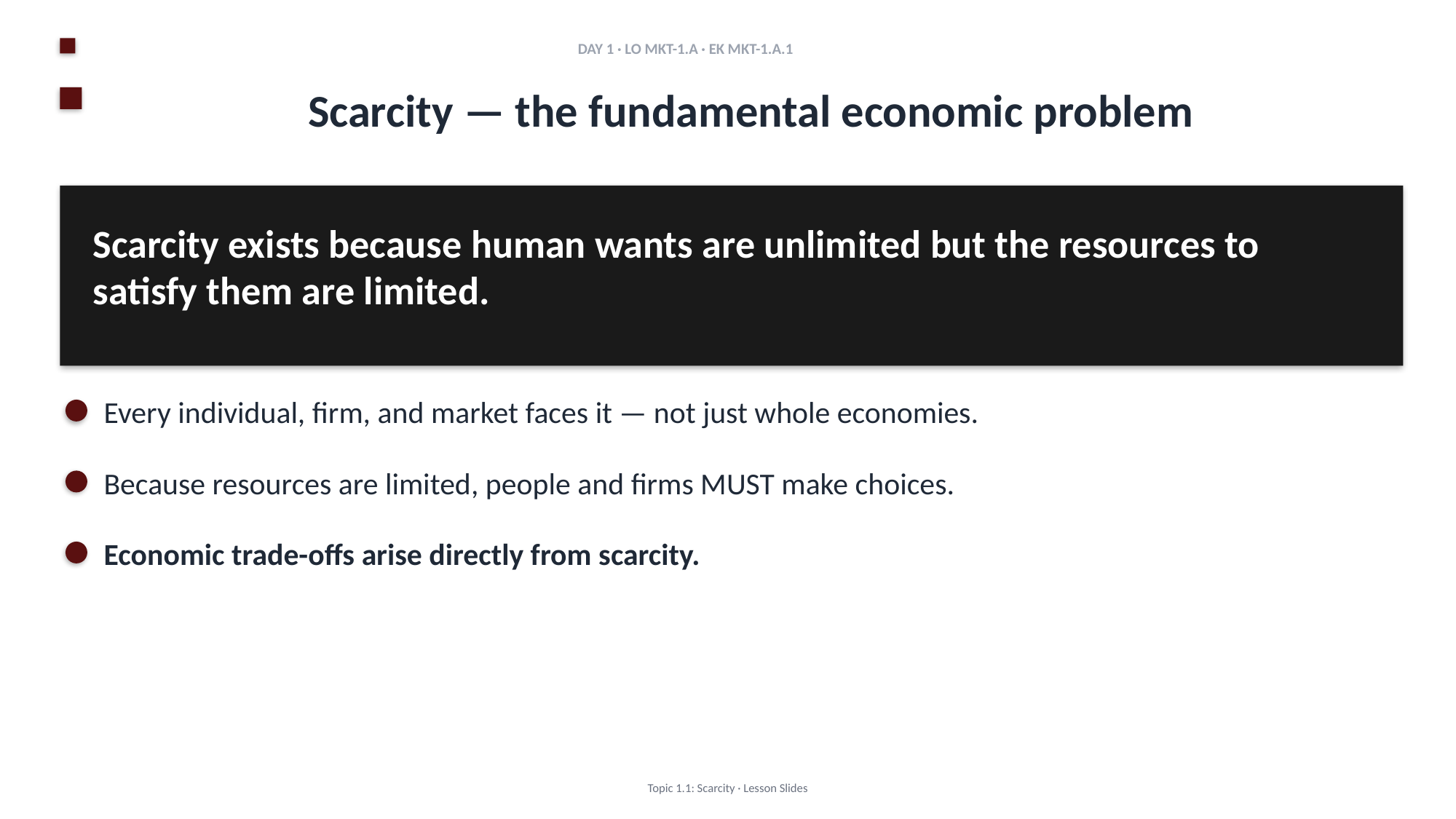

DAY 1 · LO MKT-1.A · EK MKT-1.A.1

Scarcity — the fundamental economic problem

Scarcity exists because human wants are unlimited but the resources to satisfy them are limited.
Every individual, firm, and market faces it — not just whole economies.

Because resources are limited, people and firms MUST make choices.

Economic trade-offs arise directly from scarcity.

Topic 1.1: Scarcity · Lesson Slides